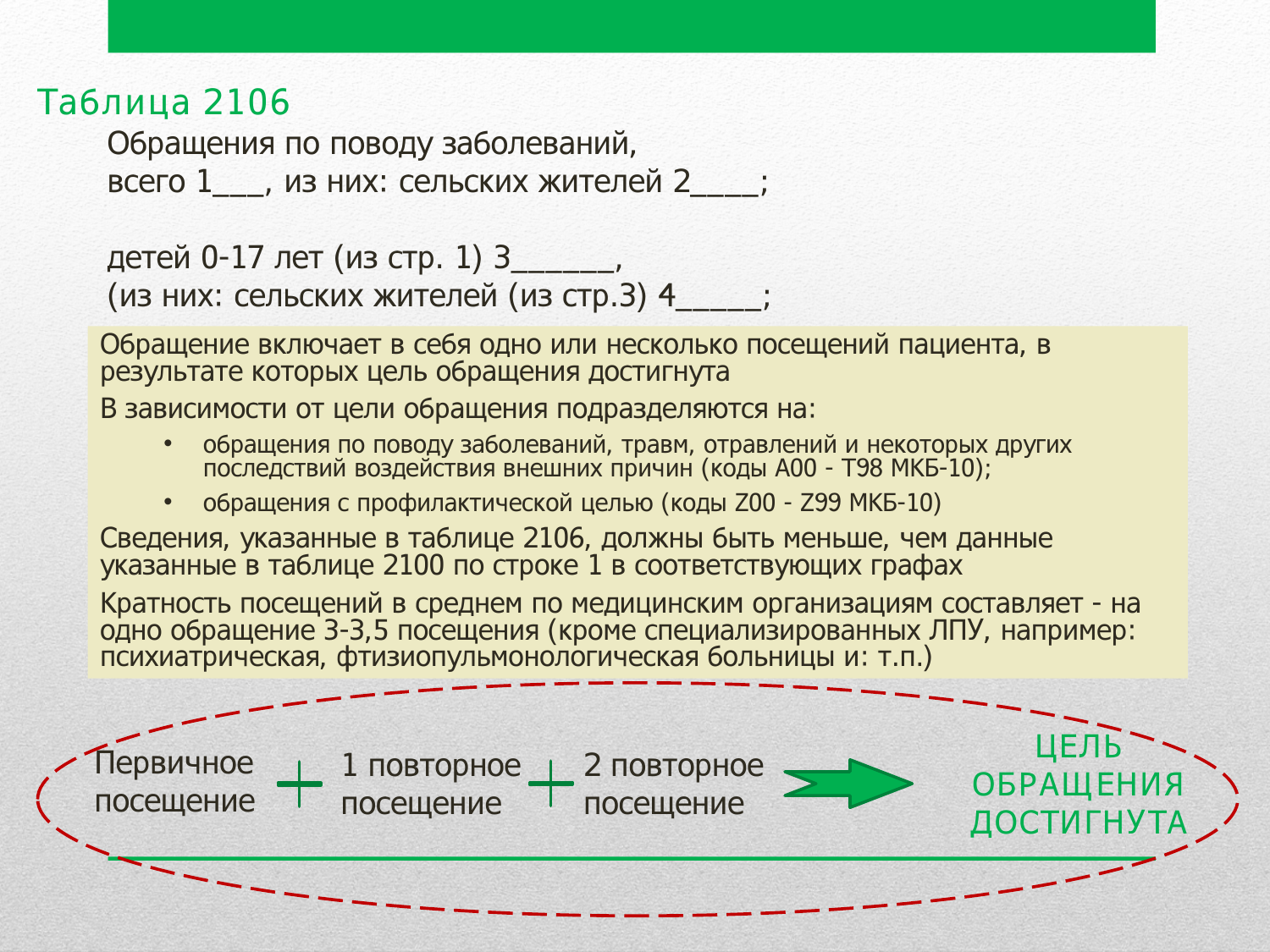

Таблица 2106
Обращения по поводу заболеваний,
всего 1___, из них: сельских жителей 2____;

детей 0-17 лет (из стр. 1) 3______,
(из них: сельских жителей (из стр.3) 4_____;

Обращение включает в себя одно или несколько посещений пациента, в результате которых цель обращения достигнута
В зависимости от цели обращения подразделяются на:
обращения по поводу заболеваний, травм, отравлений и некоторых других последствий воздействия внешних причин (коды А00 - Т98 МКБ-10);
обращения с профилактической целью (коды Z00 - Z99 МКБ-10)
Сведения, указанные в таблице 2106, должны быть меньше, чем данные указанные в таблице 2100 по строке 1 в соответствующих графах
Кратность посещений в среднем по медицинским организациям составляет - на одно обращение 3-3,5 посещения (кроме специализированных ЛПУ, например: психиатрическая, фтизиопульмонологическая больницы и: т.п.)

ЦЕЛЬ ОБРАЩЕНИЯ ДОСТИГНУТА
Первичное
посещение
1 повторное
посещение
2 повторное
посещение